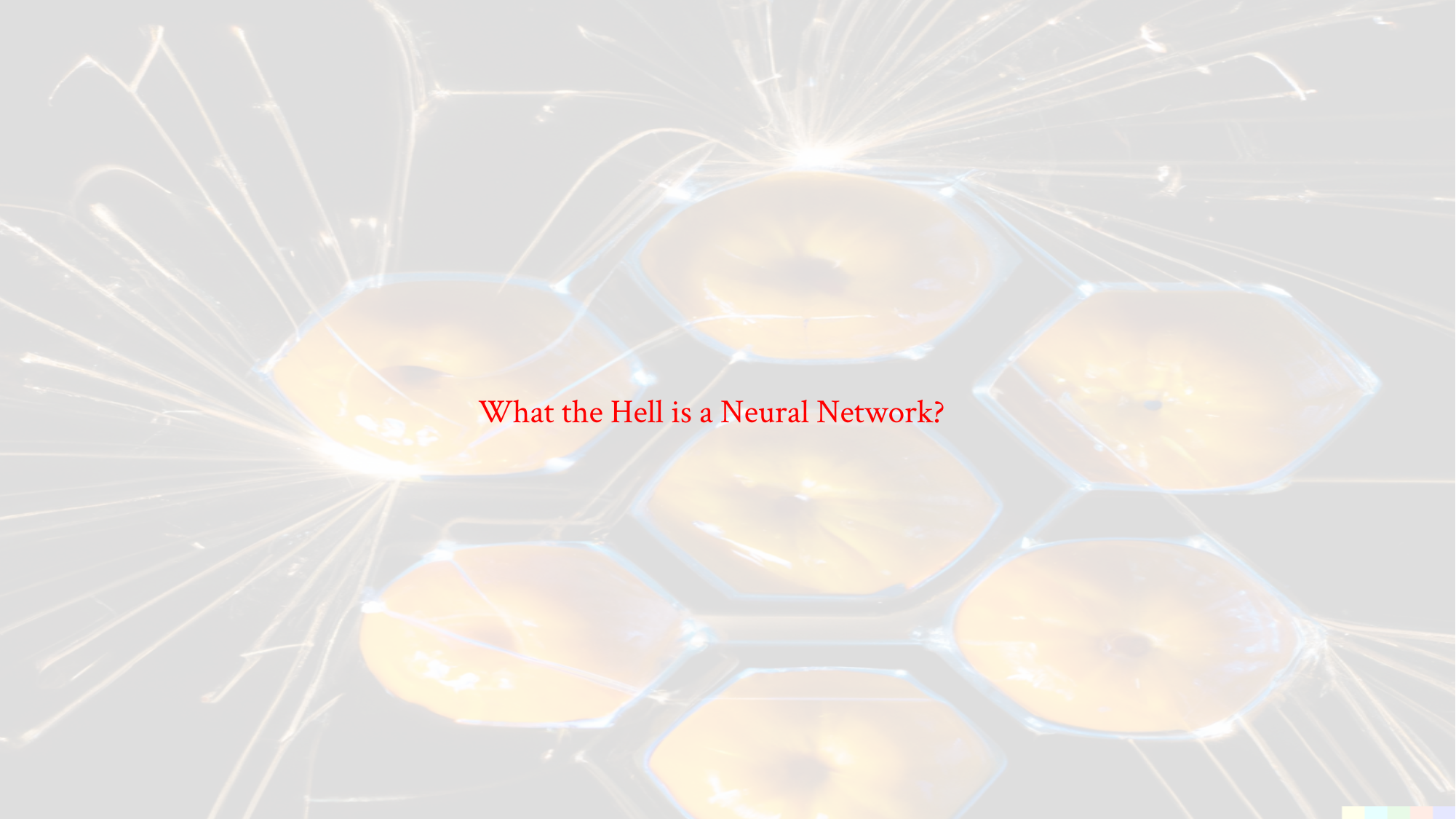

What the Hell is a Neural Network?